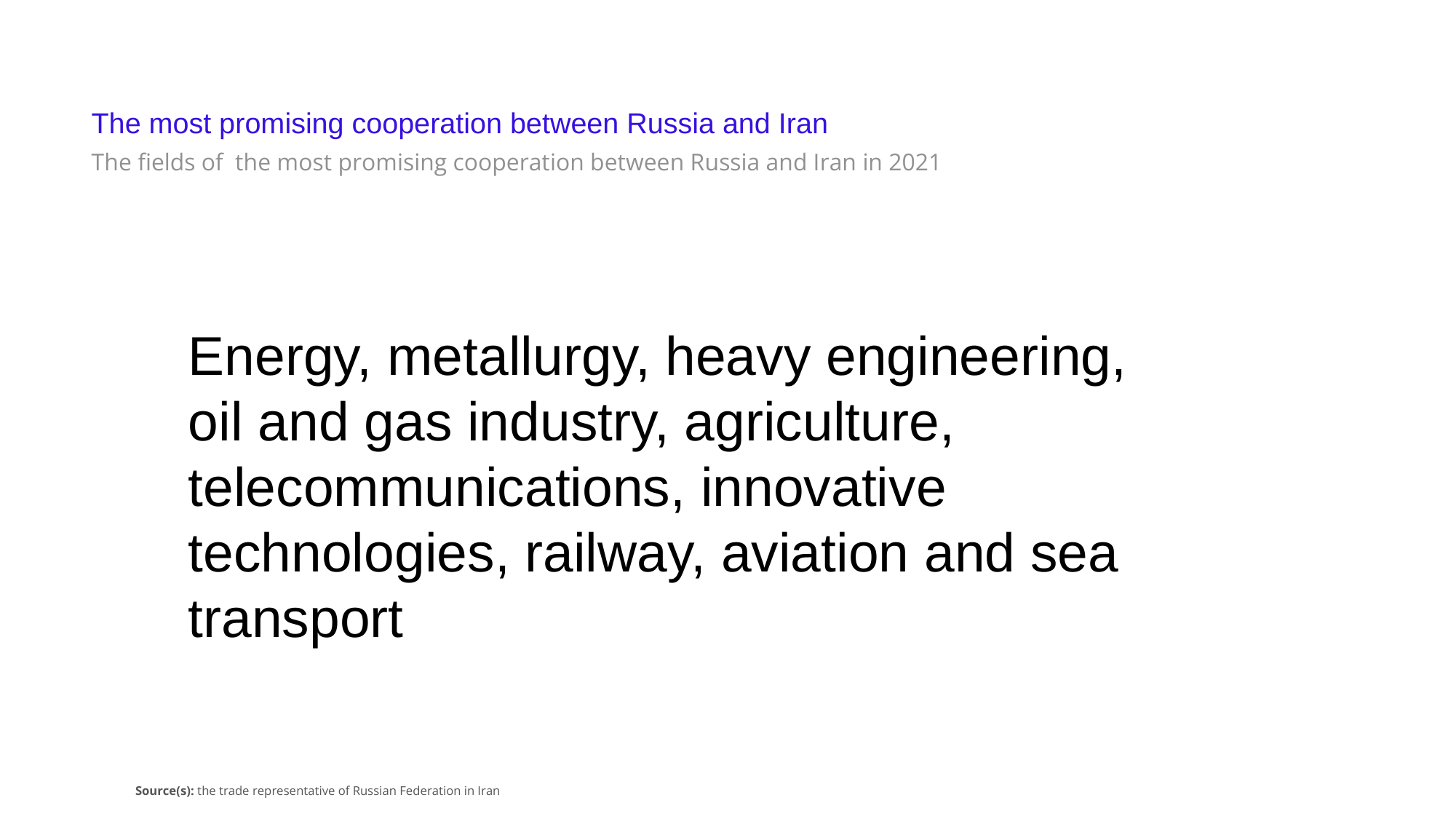

The most promising cooperation between Russia and Iran
The fields of  the most promising cooperation between Russia and Iran in 2021
Energy, metallurgy, heavy engineering, oil and gas industry, agriculture, telecommunications, innovative technologies, railway, aviation and sea transport
Source(s): the trade representative of Russian Federation in Iran